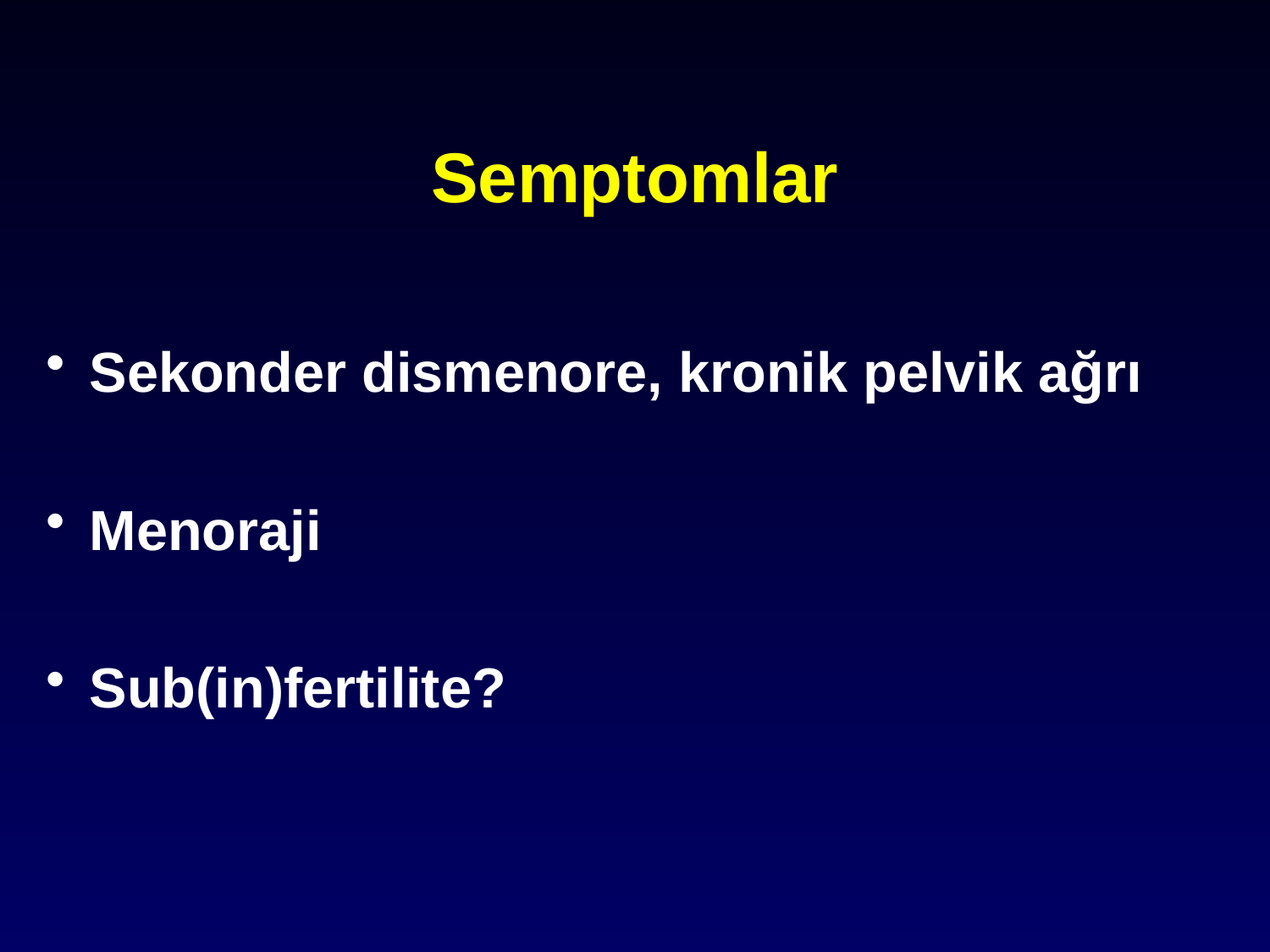

# Semptomlar

Sekonder dismenore, kronik pelvik ağrı

Menoraji

Sub(in)fertilite?